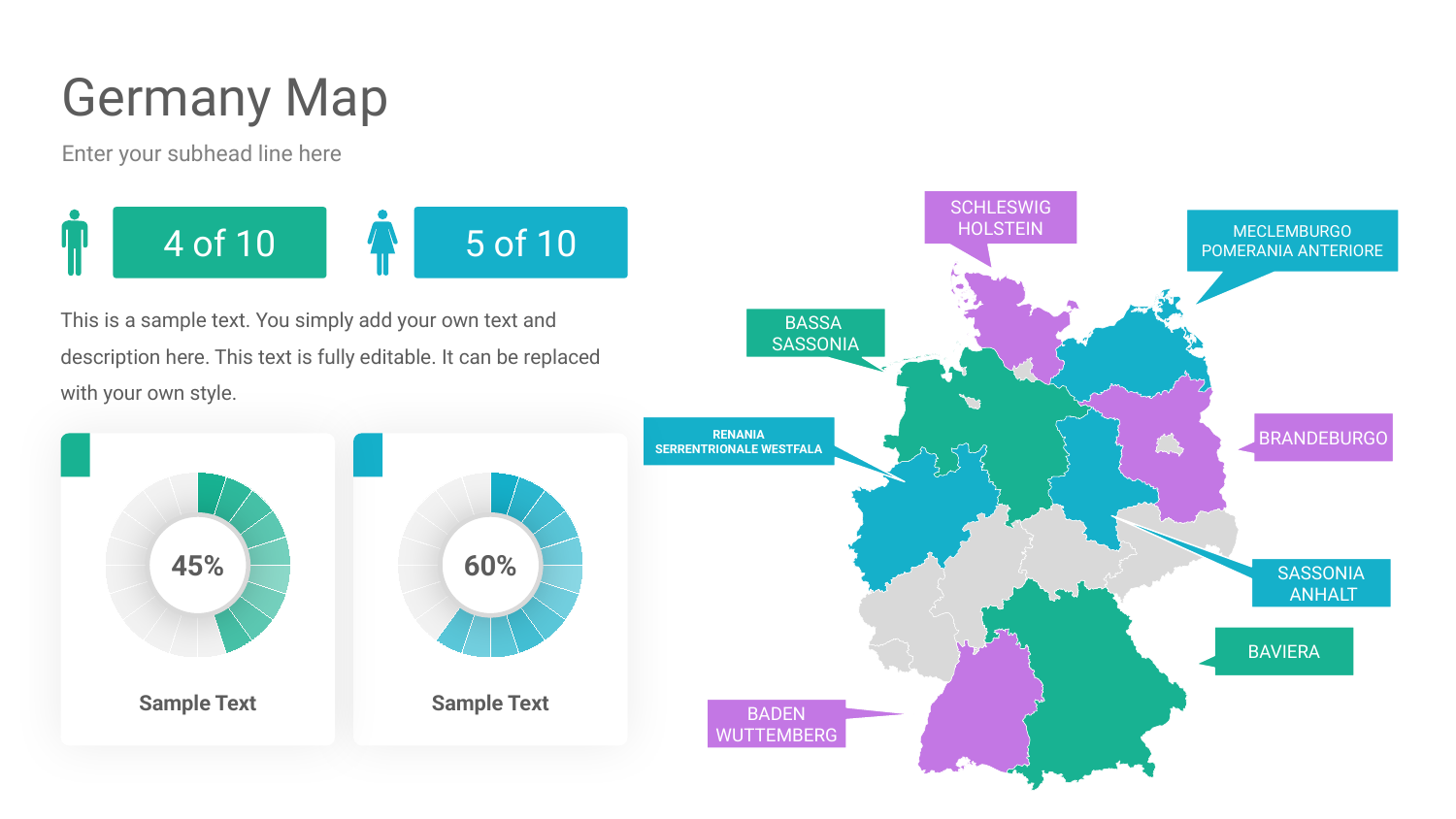

# Germany Map
Enter your subhead line here

SCHLESWIG
HOLSTEIN
4 of 10
5 of 10

MECLEMBURGO
POMERANIA ANTERIORE

This is a sample text. You simply add your own text and description here. This text is fully editable. It can be replaced with your own style.

BASSA
SASSONIA

BRANDEBURGO
RENANIA
SERRENTRIONALE WESTFALA

45%

60%

SASSONIA
 ANHALT

BAVIERA
Sample Text
Sample Text

BADEN
WUTTEMBERG